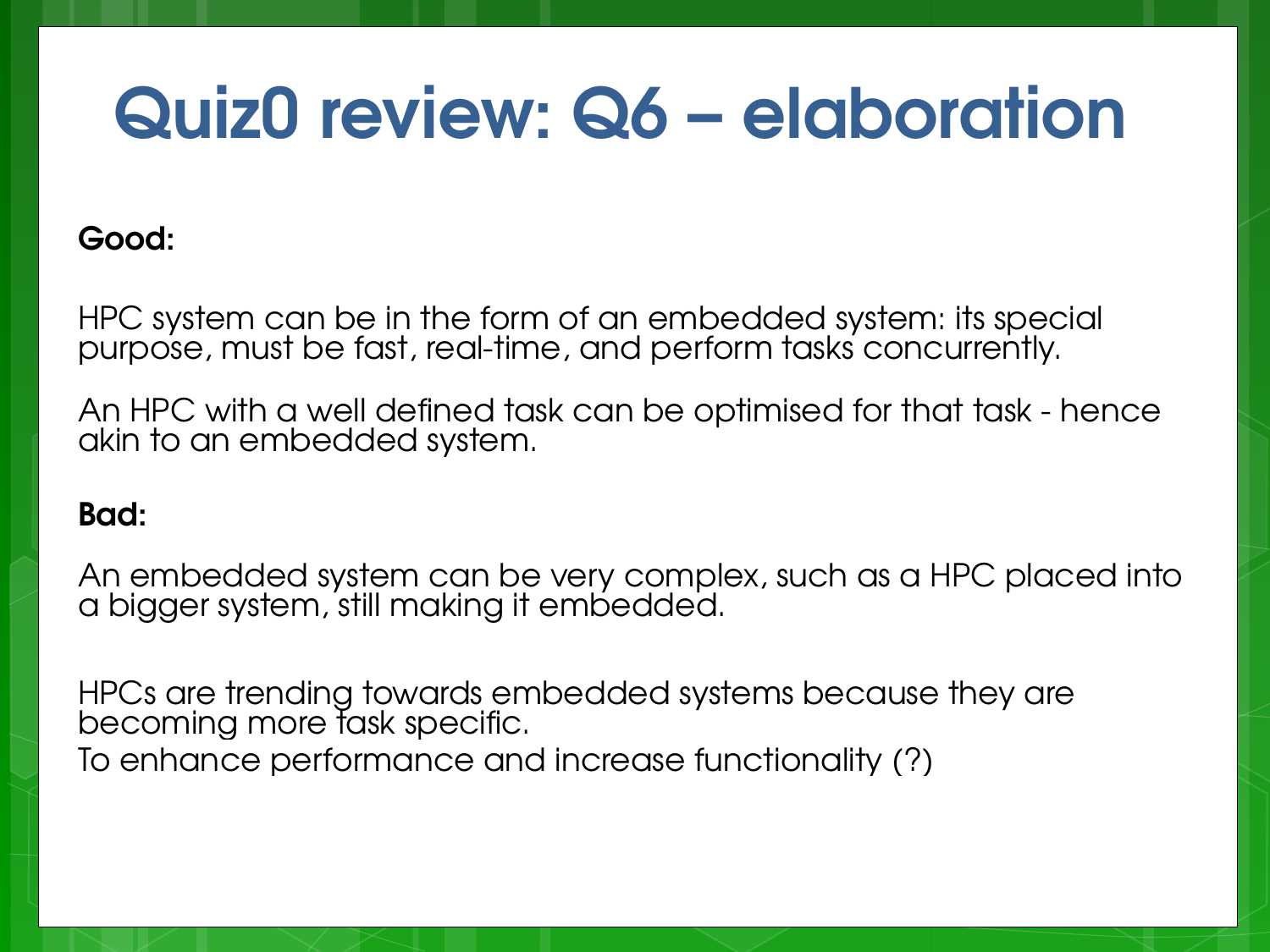

# Quiz0 review: Q6 – elaboration
| Good: |  |  |  |  |
| --- | --- | --- | --- | --- |
| HPC system can be in the form of an embedded system: its special purpose, must be fast, real-time, and perform tasks concurrently. |  |  |  |  |
| An HPC with a well defined task can be optimised for that task - hence akin to an embedded system. |  |  |  |  |
|  |  |  |  |  |
| Bad: |  |  |  |  |
| An embedded system can be very complex, such as a HPC placed into a bigger system, still making it embedded. |  |  |  |  |
| HPCs are trending towards embedded systems because they are becoming more task specific. |  |  |  |  |
| To enhance performance and increase functionality (?) |  |  |  |  |